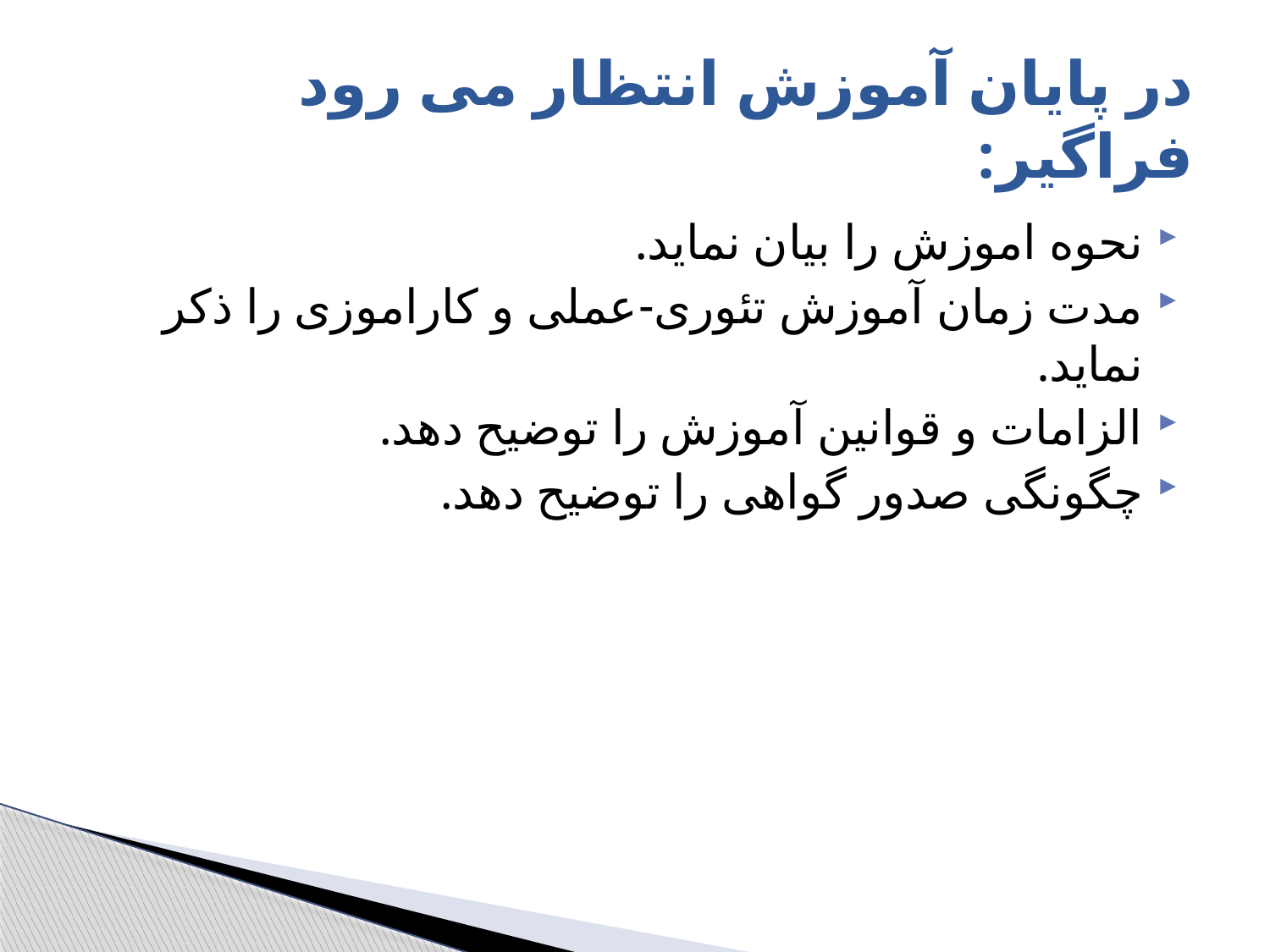

# در پایان آموزش انتظار می رود فراگیر:
نحوه اموزش را بیان نماید.
مدت زمان آموزش تئوری-عملی و کاراموزی را ذکر نماید.
الزامات و قوانین آموزش را توضیح دهد.
چگونگی صدور گواهی را توضیح دهد.